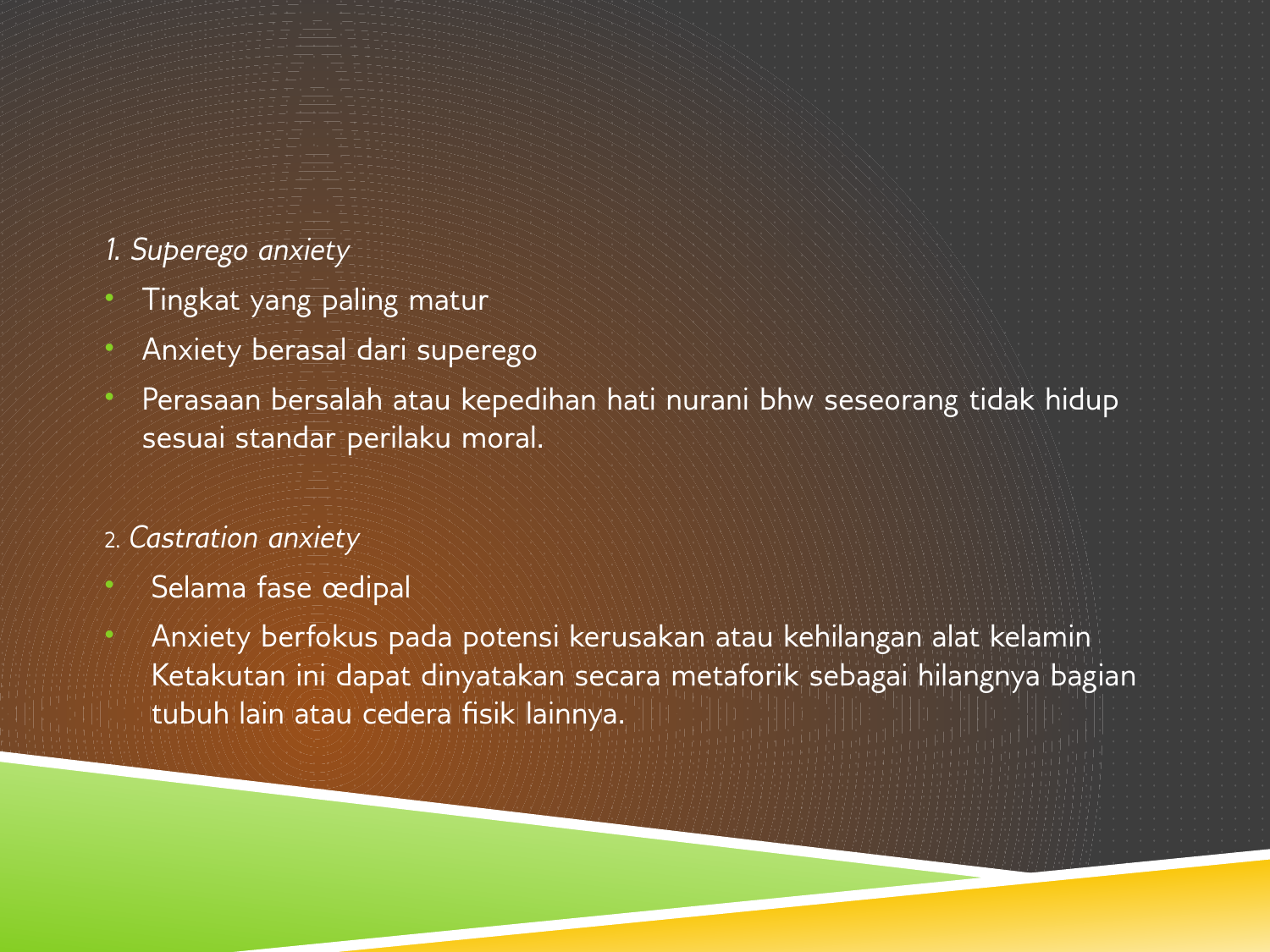

#
1. Superego anxiety
Tingkat yang paling matur
Anxiety berasal dari superego
Perasaan bersalah atau kepedihan hati nurani bhw seseorang tidak hidup sesuai standar perilaku moral.

2. Castration anxiety
Selama fase oedipal
Anxiety berfokus pada potensi kerusakan atau kehilangan alat kelamin  Ketakutan ini dapat dinyatakan secara metaforik sebagai hilangnya bagian tubuh lain atau cedera fisik lainnya.